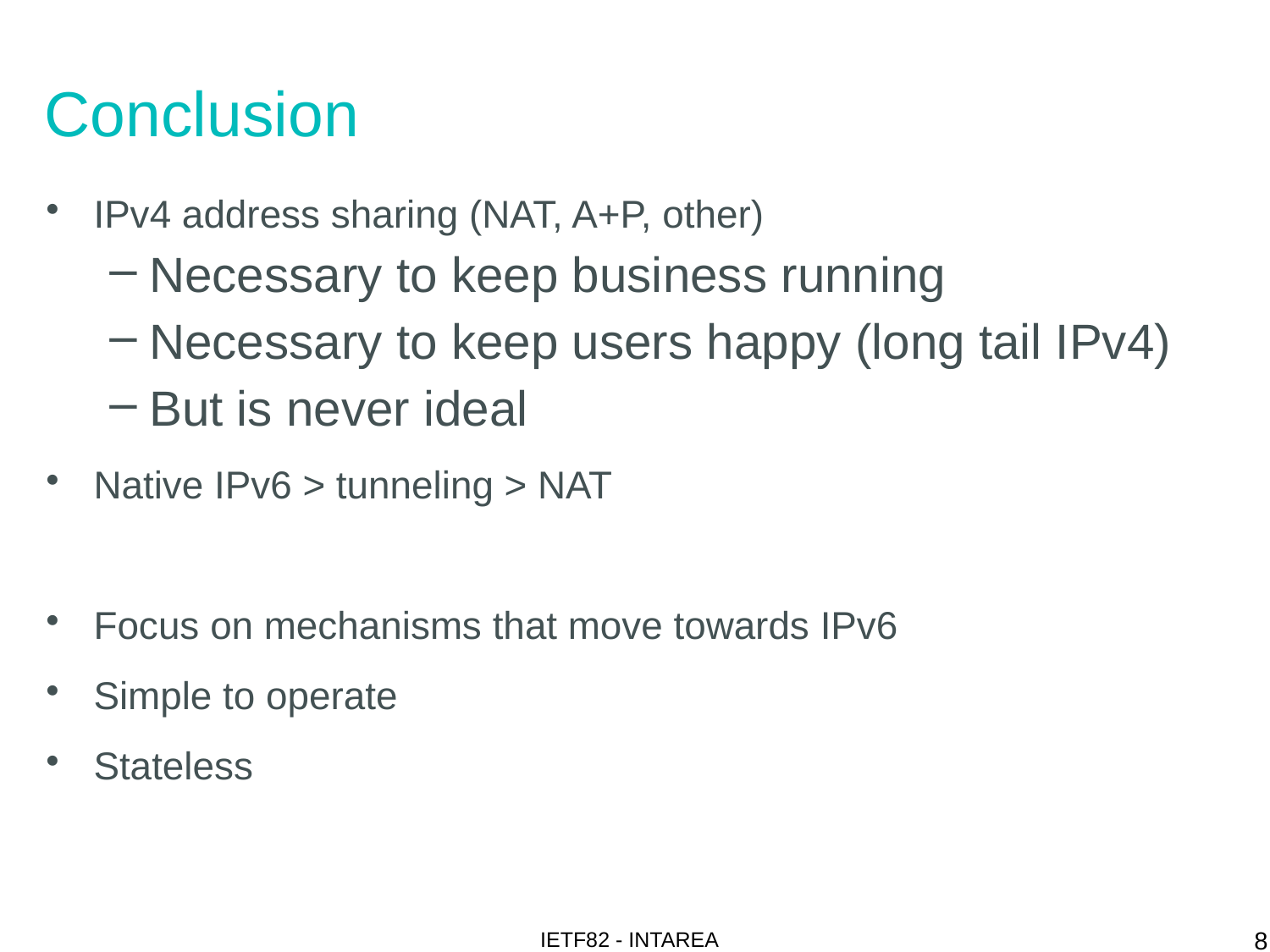

# Conclusion
IPv4 address sharing (NAT, A+P, other)
Necessary to keep business running
Necessary to keep users happy (long tail IPv4)
But is never ideal
Native IPv6 > tunneling > NAT

Focus on mechanisms that move towards IPv6
Simple to operate
Stateless

8
IETF82 - INTAREA